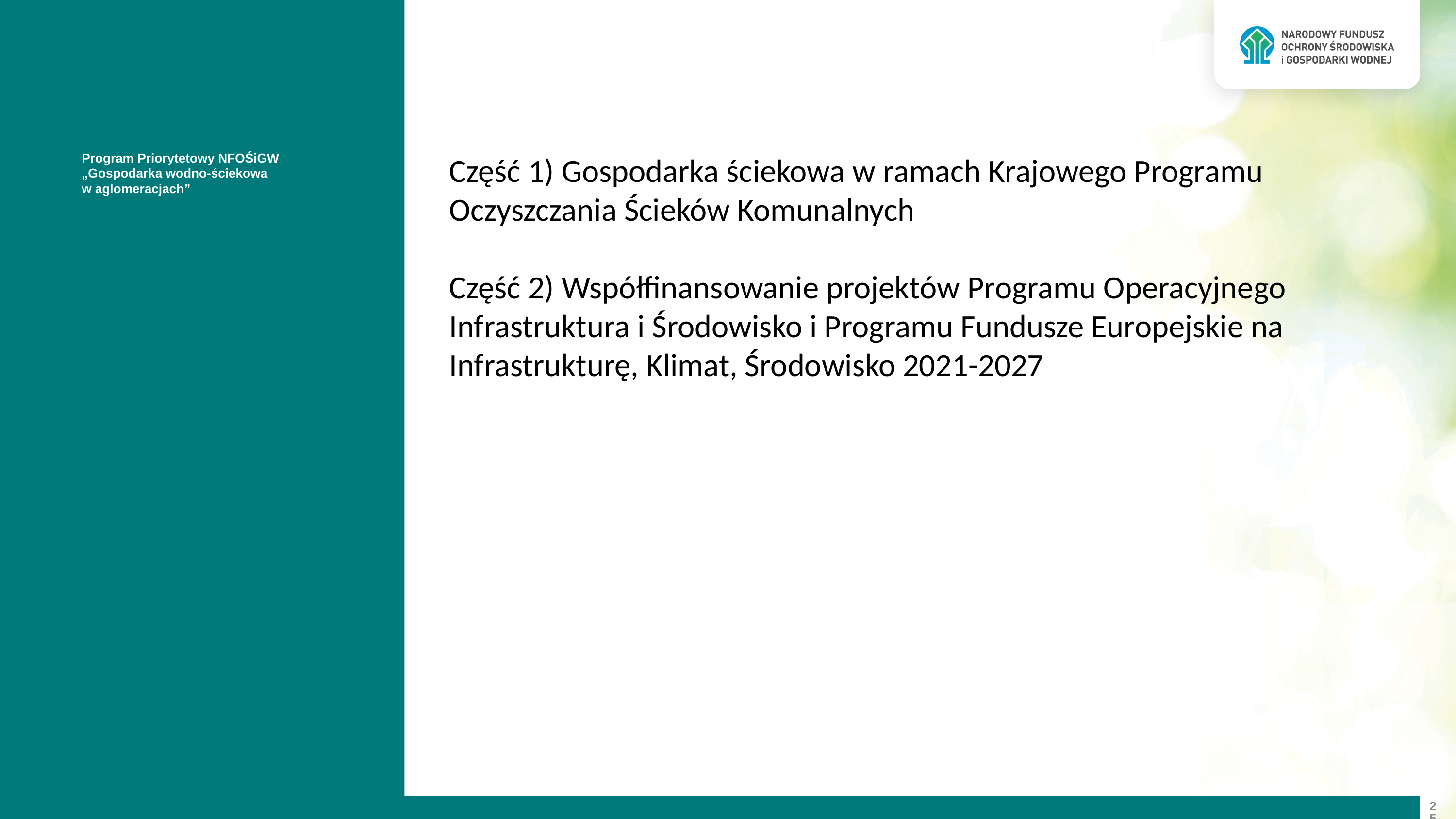

Część 1) Gospodarka ściekowa w ramach Krajowego Programu Oczyszczania Ścieków Komunalnych
Część 2) Współfinansowanie projektów Programu Operacyjnego Infrastruktura i Środowisko i Programu Fundusze Europejskie na Infrastrukturę, Klimat, Środowisko 2021-2027
Program Priorytetowy NFOŚiGW „Gospodarka wodno-ściekowa
w aglomeracjach”

25